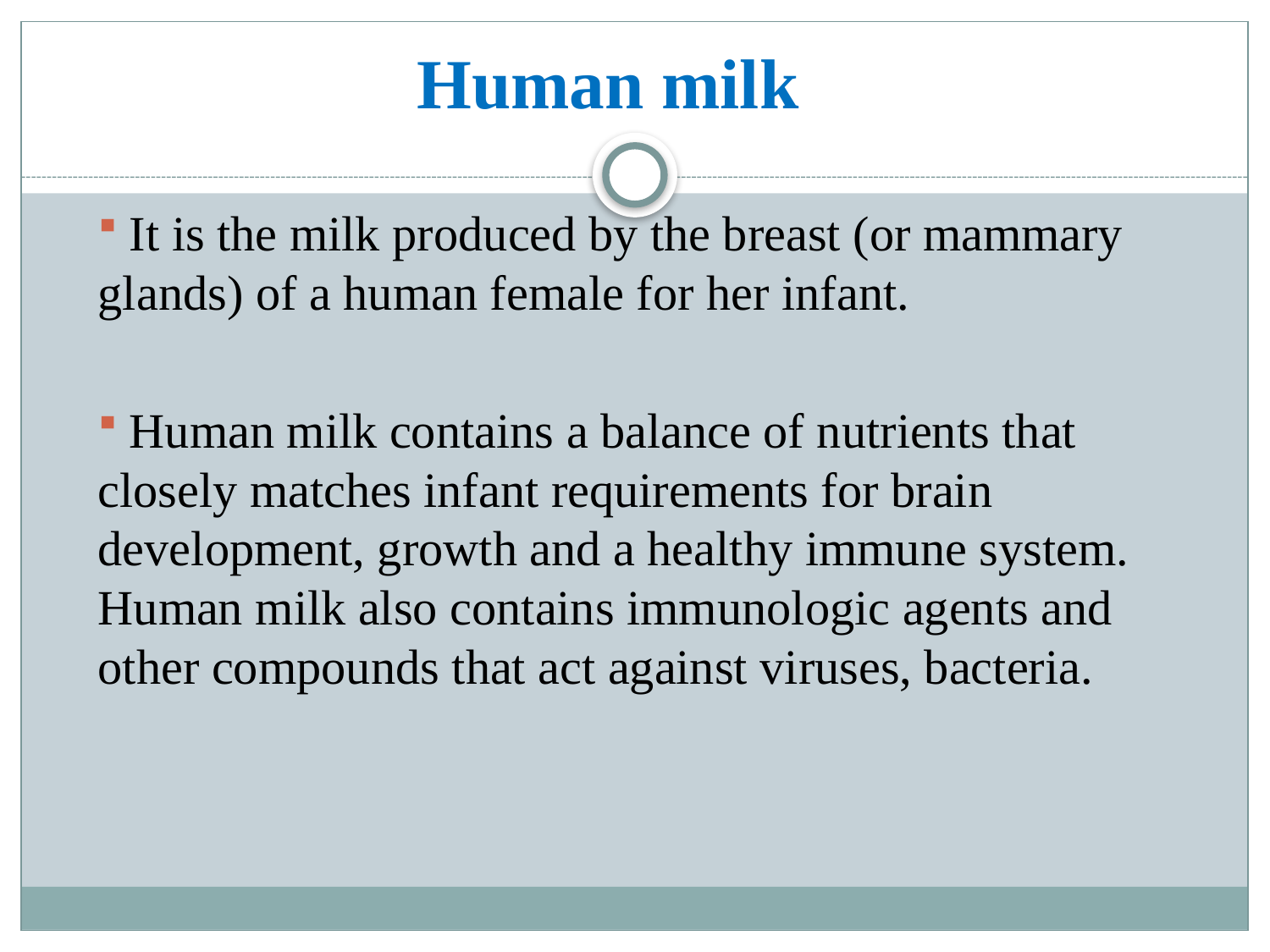

Human milk

 It is the milk produced by the breast (or mammary glands) of a human female for her infant.

 Human milk contains a balance of nutrients that closely matches infant requirements for brain development, growth and a healthy immune system. Human milk also contains immunologic agents and other compounds that act against viruses, bacteria.